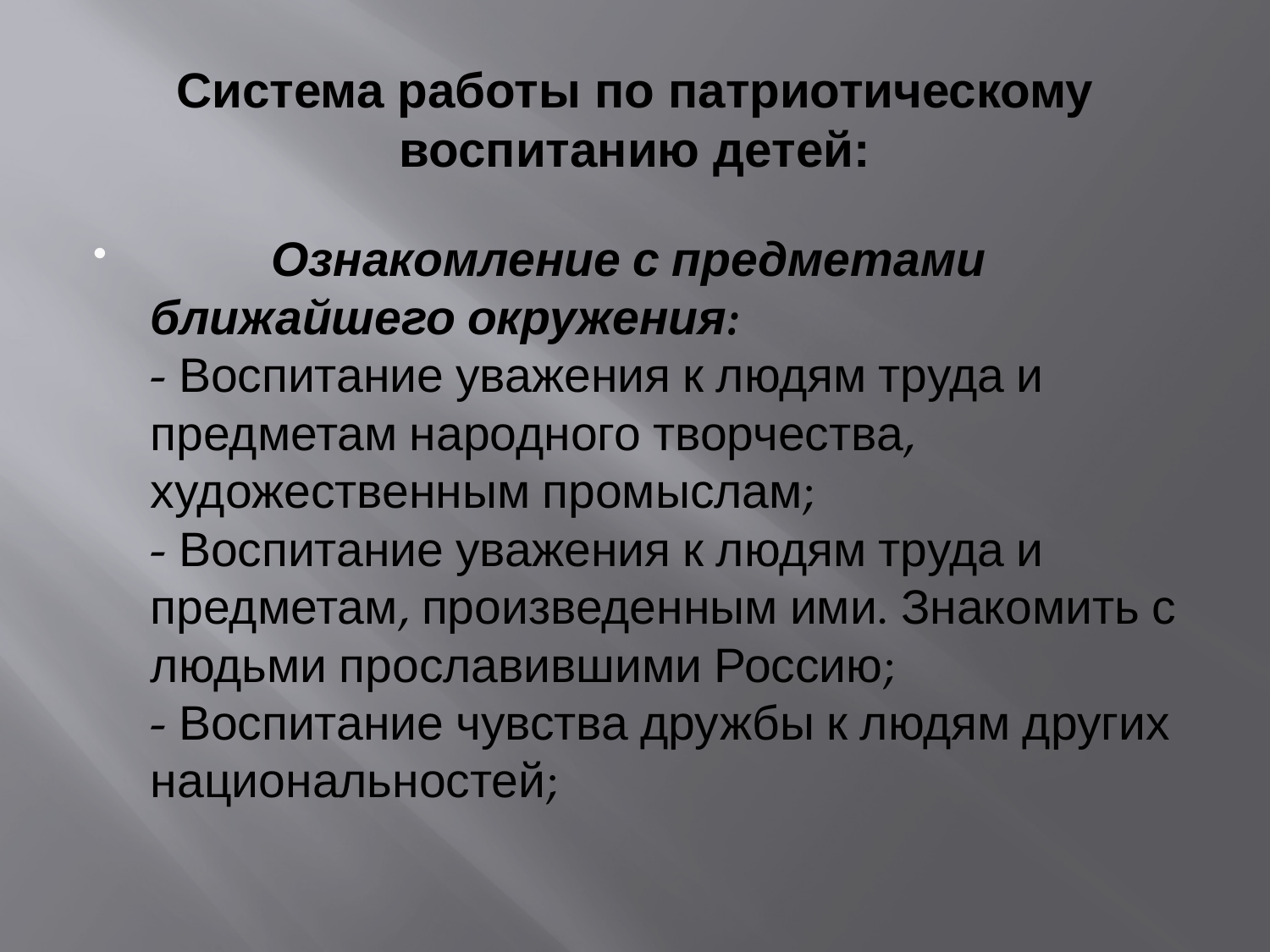

# Система работы по патриотическому воспитанию детей:
          Ознакомление с предметами ближайшего окружения:
- Воспитание уважения к людям труда и предметам народного творчества, художественным промыслам;
- Воспитание уважения к людям труда и предметам, произведенным ими. Знакомить с людьми прославившими Россию;
- Воспитание чувства дружбы к людям других национальностей;